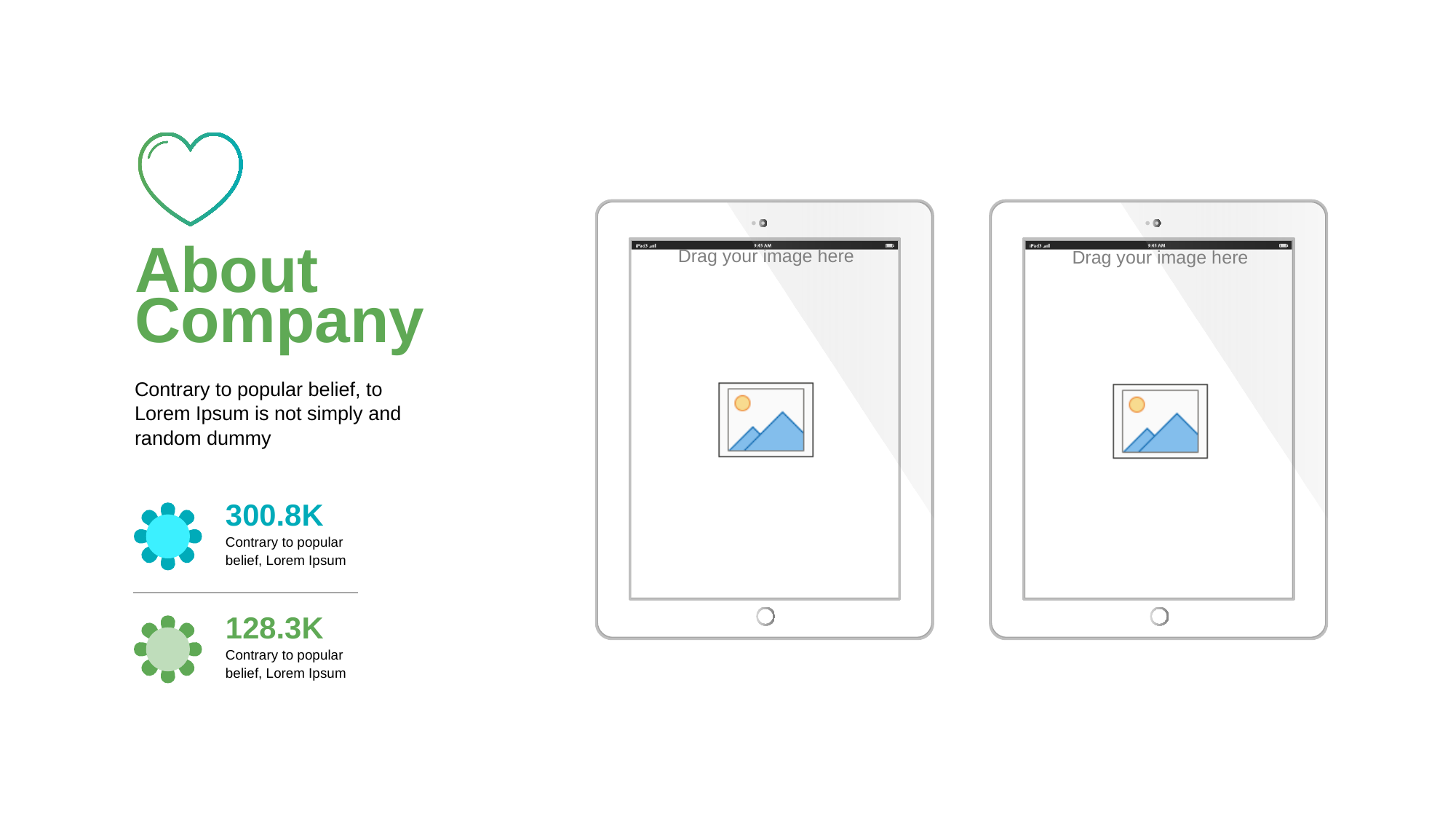

About
Company
Contrary to popular belief, to Lorem Ipsum is not simply and random dummy
300.8K

Contrary to popular belief, Lorem Ipsum
128.3K

Contrary to popular belief, Lorem Ipsum